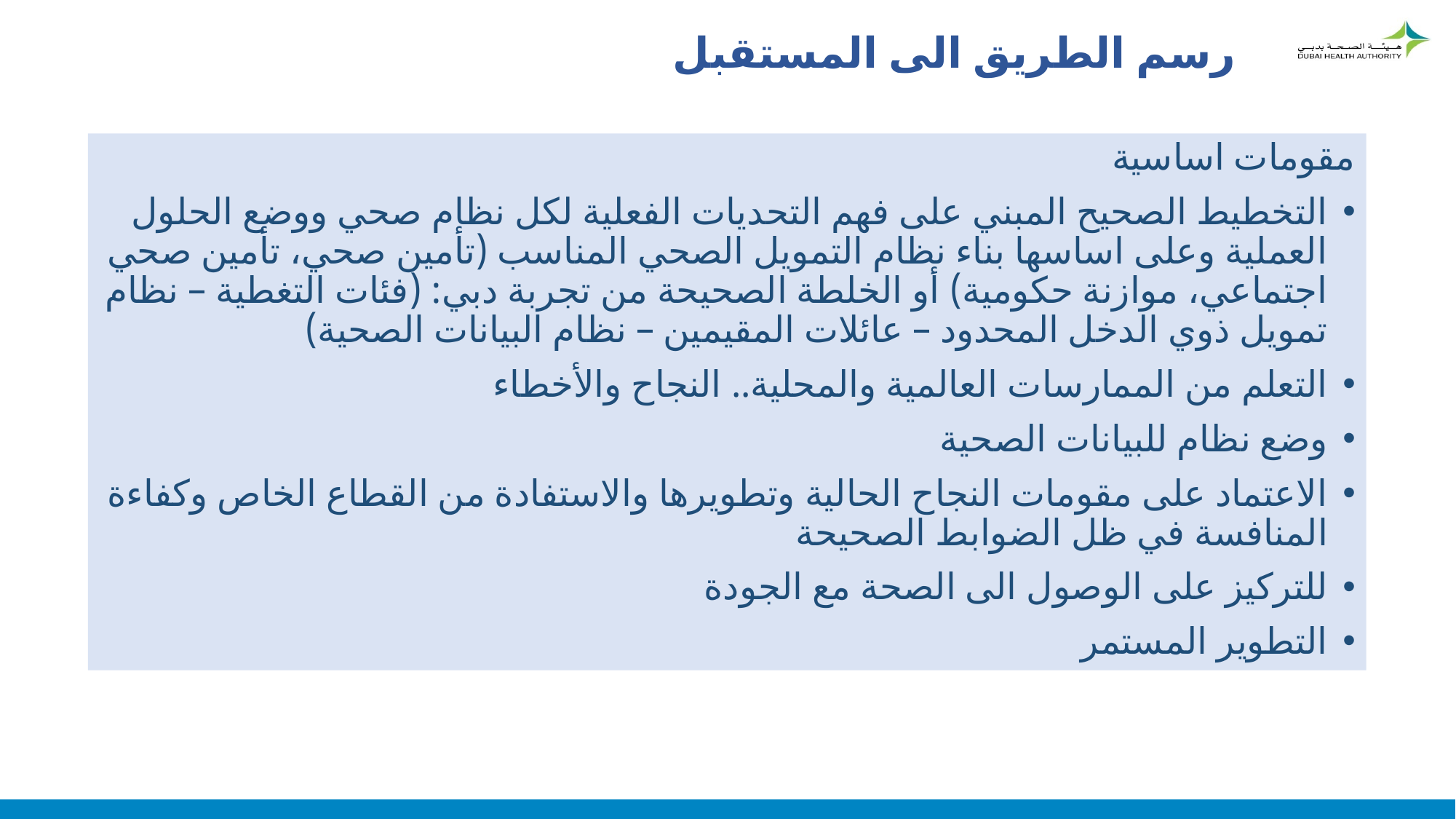

رسم الطريق الى المستقبل
مقومات اساسية
التخطيط الصحيح المبني على فهم التحديات الفعلية لكل نظام صحي ووضع الحلول العملية وعلى اساسها بناء نظام التمويل الصحي المناسب (تأمين صحي، تأمين صحي اجتماعي، موازنة حكومية) أو الخلطة الصحيحة من تجربة دبي: (فئات التغطية – نظام تمويل ذوي الدخل المحدود – عائلات المقيمين – نظام البيانات الصحية)
التعلم من الممارسات العالمية والمحلية.. النجاح والأخطاء
وضع نظام للبيانات الصحية
الاعتماد على مقومات النجاح الحالية وتطويرها والاستفادة من القطاع الخاص وكفاءة المنافسة في ظل الضوابط الصحيحة
للتركيز على الوصول الى الصحة مع الجودة
التطوير المستمر